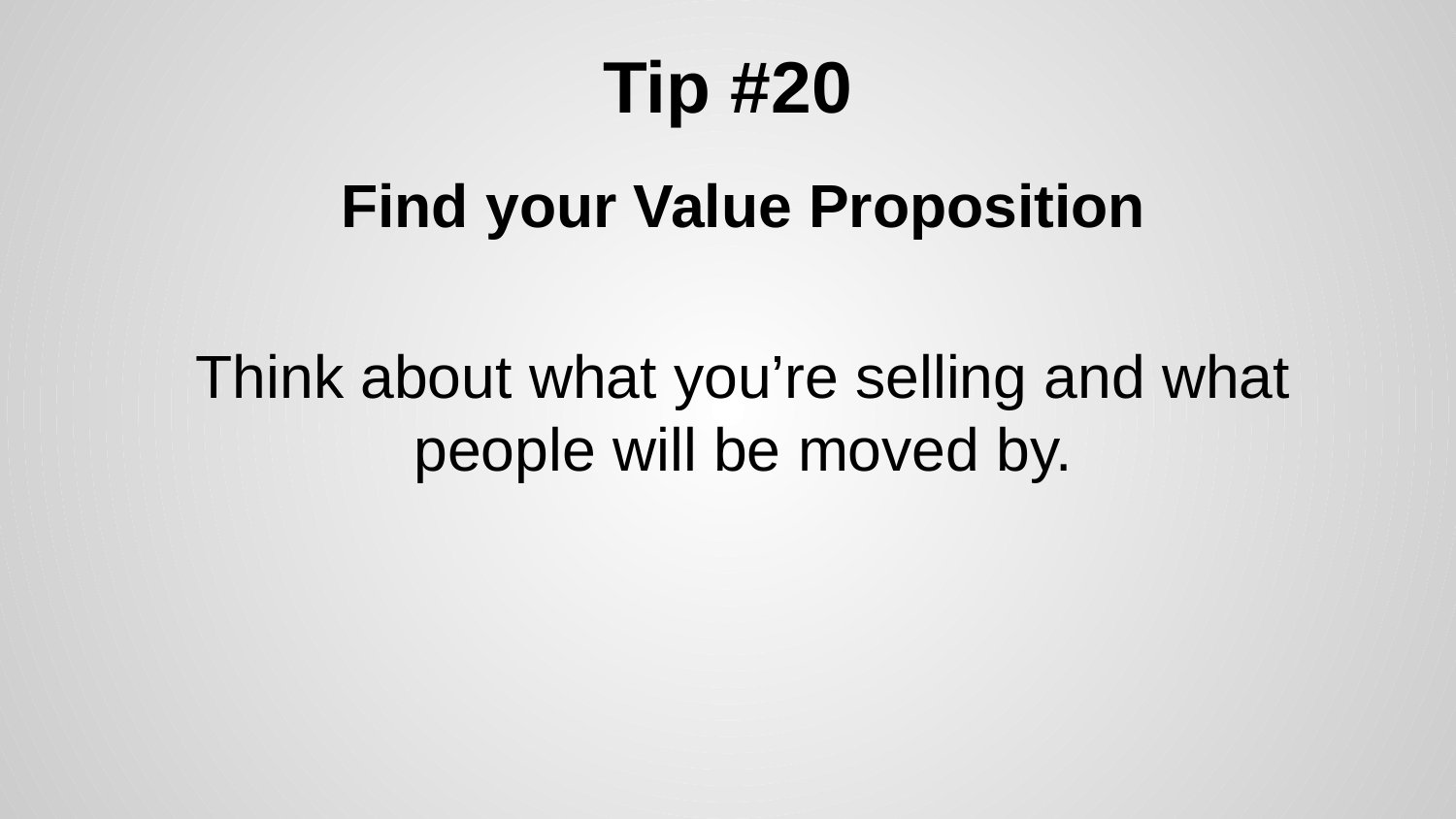

# Tip #20

Find your Value Proposition

Think about what you’re selling and what people will be moved by.